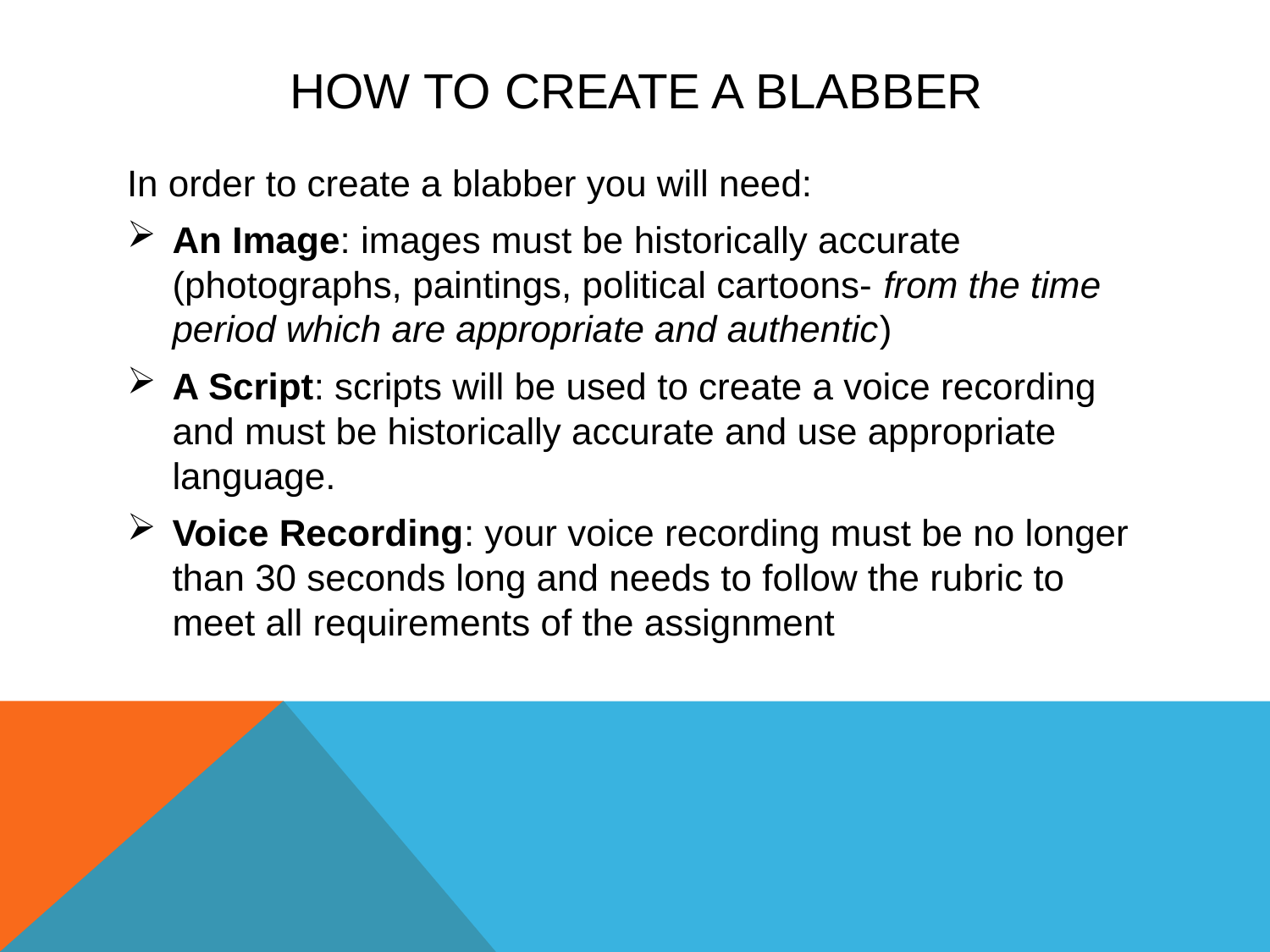

# How to Create a Blabber
In order to create a blabber you will need:
An Image: images must be historically accurate (photographs, paintings, political cartoons- from the time period which are appropriate and authentic)
A Script: scripts will be used to create a voice recording and must be historically accurate and use appropriate language.
Voice Recording: your voice recording must be no longer than 30 seconds long and needs to follow the rubric to meet all requirements of the assignment